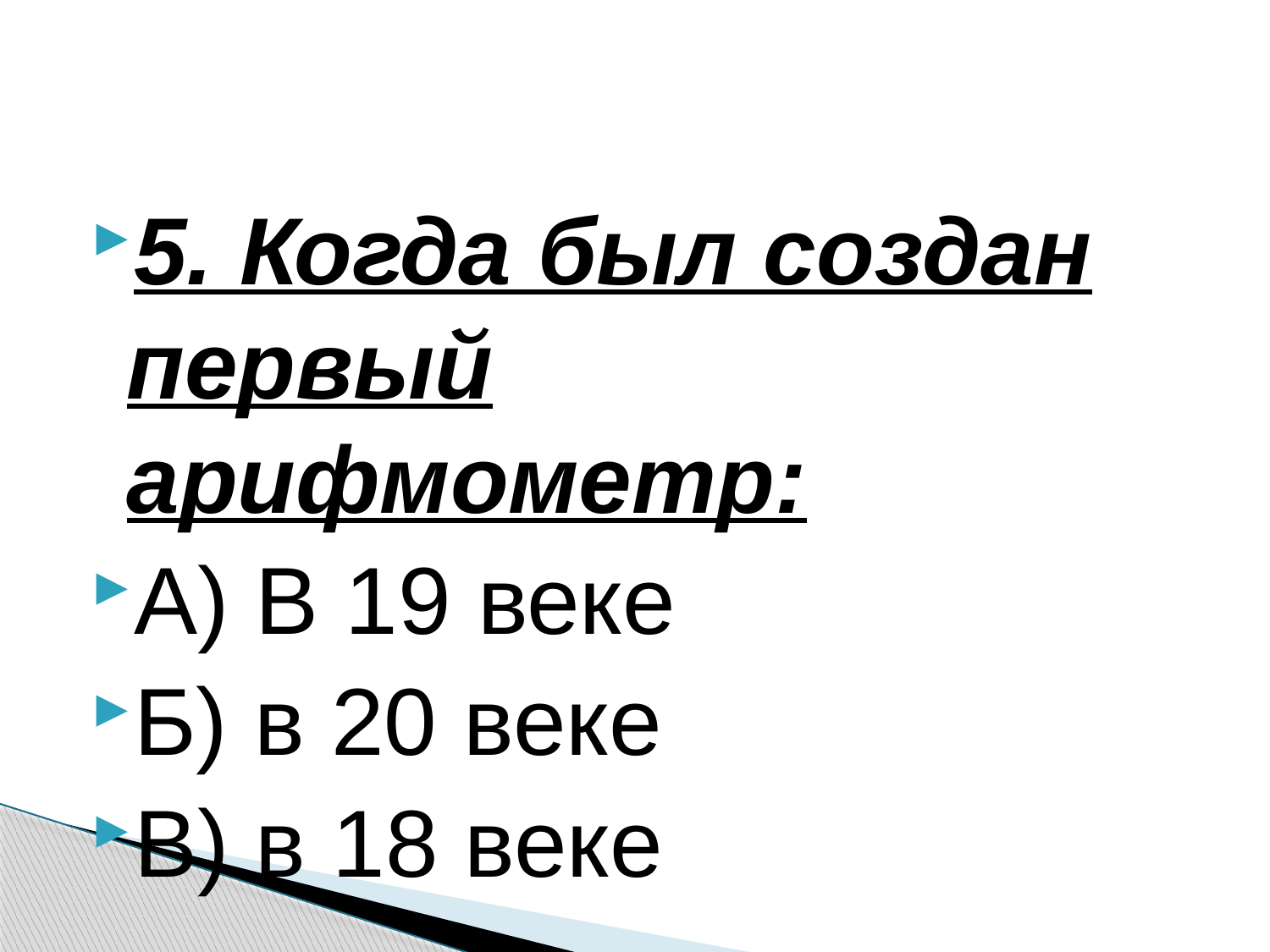

5. Когда был создан первый арифмометр:
А) В 19 веке
Б) в 20 веке
В) в 18 веке